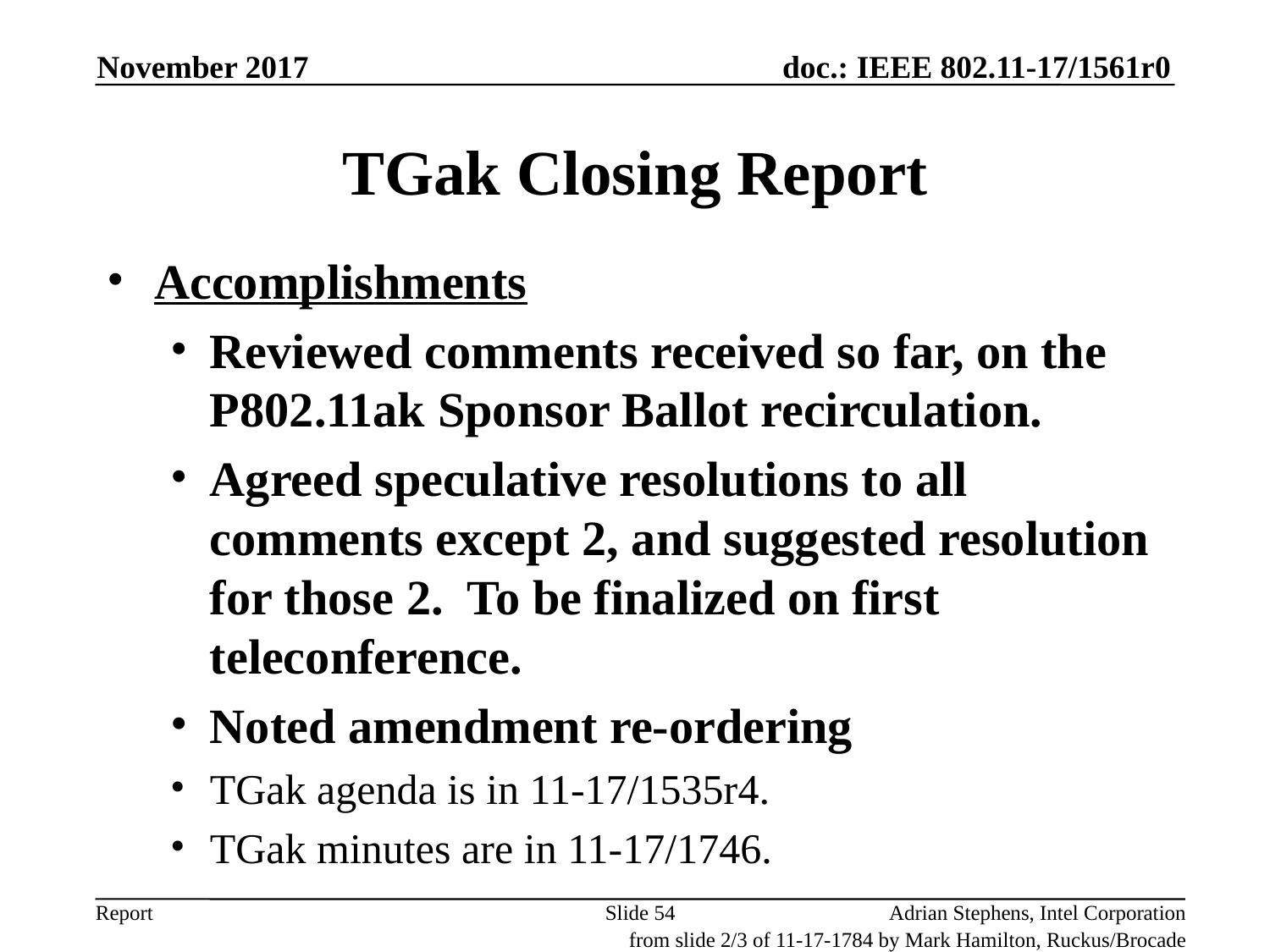

November 2017
# TGak Closing Report
Accomplishments
Reviewed comments received so far, on the P802.11ak Sponsor Ballot recirculation.
Agreed speculative resolutions to all comments except 2, and suggested resolution for those 2.  To be finalized on first teleconference.
Noted amendment re-ordering
TGak agenda is in 11-17/1535r4.
TGak minutes are in 11-17/1746.
Slide 54
Adrian Stephens, Intel Corporation
from slide 2/3 of 11-17-1784 by Mark Hamilton, Ruckus/Brocade